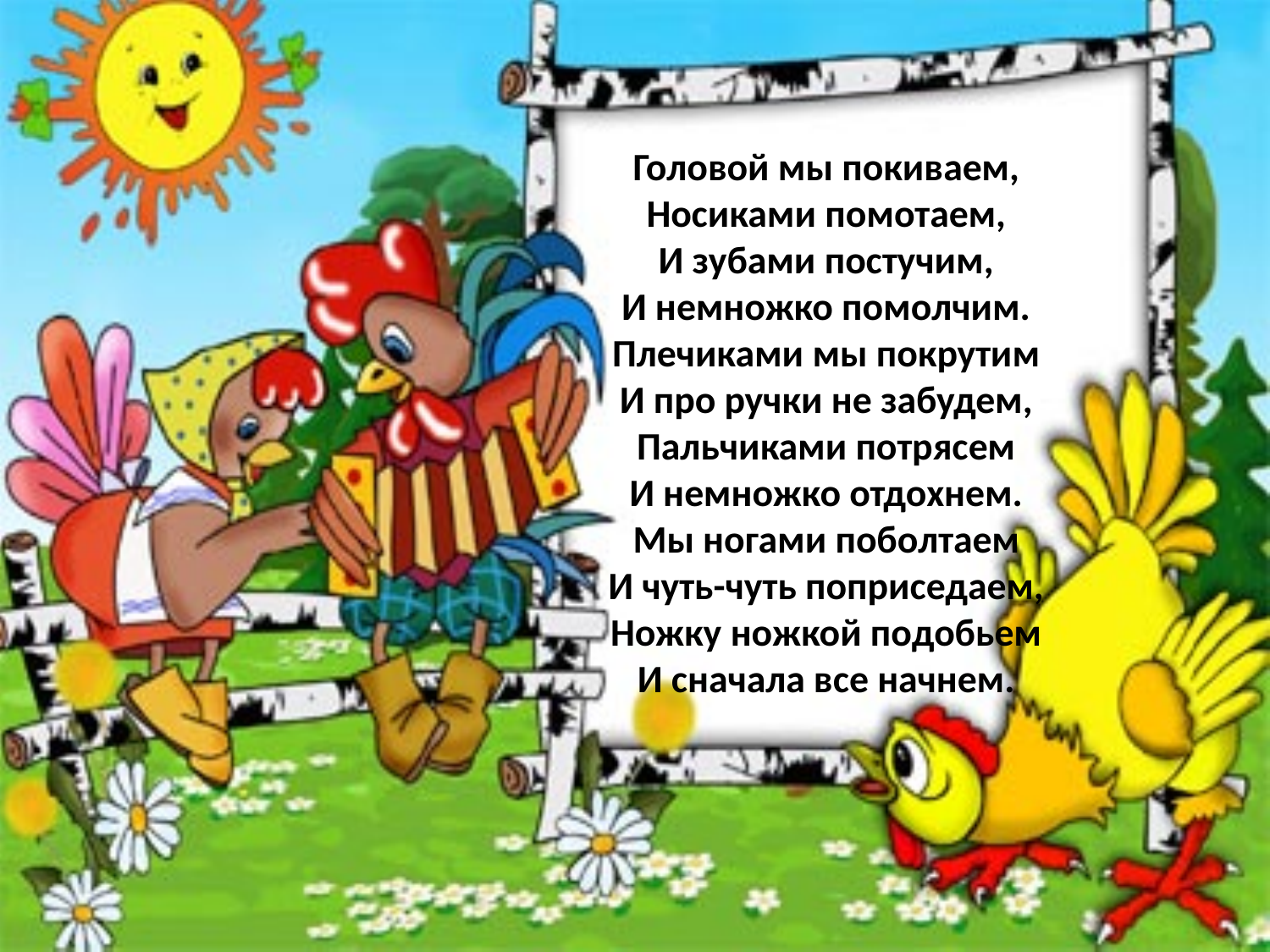

Головой мы покиваем,
Носиками помотаем,
И зубами постучим,
И немножко помолчим.
Плечиками мы покрутим
И про ручки не забудем,
Пальчиками потрясем
И немножко отдохнем.
Мы ногами поболтаем
И чуть-чуть поприседаем,
Ножку ножкой подобьем
И сначала все начнем.